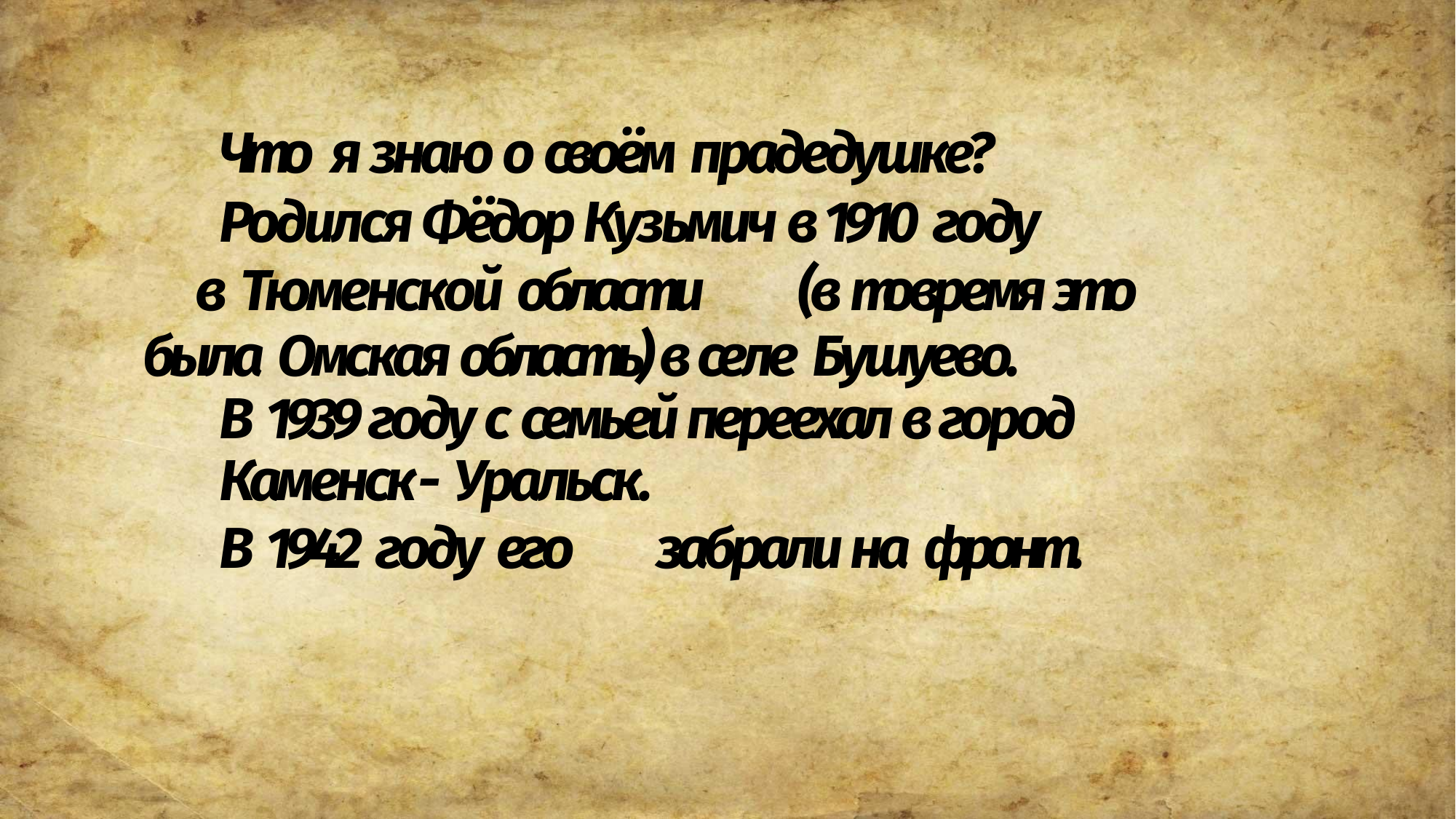

Что  я знаю о своём прадедушке?
Родился Фёдор Кузьмич в 1910 году
        в Тюменской области	(в то          время это         была  Омская область) в селе Бушуево.
В 1939 году с семьей переехал в город
Каменск- Уральск.
В 1942 году его	забрали на фронт.